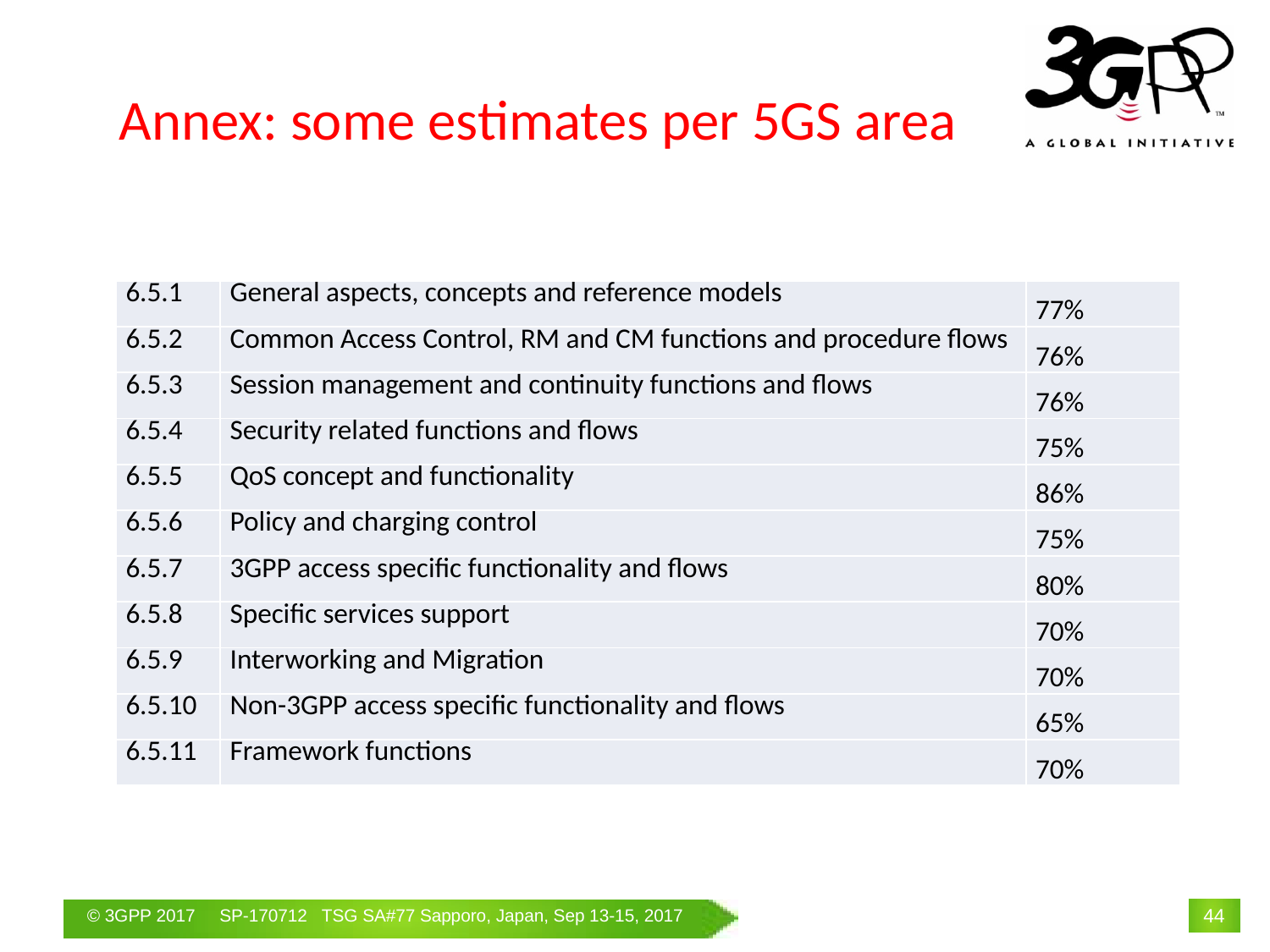

# Annex: some estimates per 5GS area
| 6.5.1 | General aspects, concepts and reference models | 77% |
| --- | --- | --- |
| 6.5.2 | Common Access Control, RM and CM functions and procedure flows | 76% |
| 6.5.3 | Session management and continuity functions and flows | 76% |
| 6.5.4 | Security related functions and flows | 75% |
| 6.5.5 | QoS concept and functionality | 86% |
| 6.5.6 | Policy and charging control | 75% |
| 6.5.7 | 3GPP access specific functionality and flows | 80% |
| 6.5.8 | Specific services support | 70% |
| 6.5.9 | Interworking and Migration | 70% |
| 6.5.10 | Non-3GPP access specific functionality and flows | 65% |
| 6.5.11 | Framework functions | 70% |